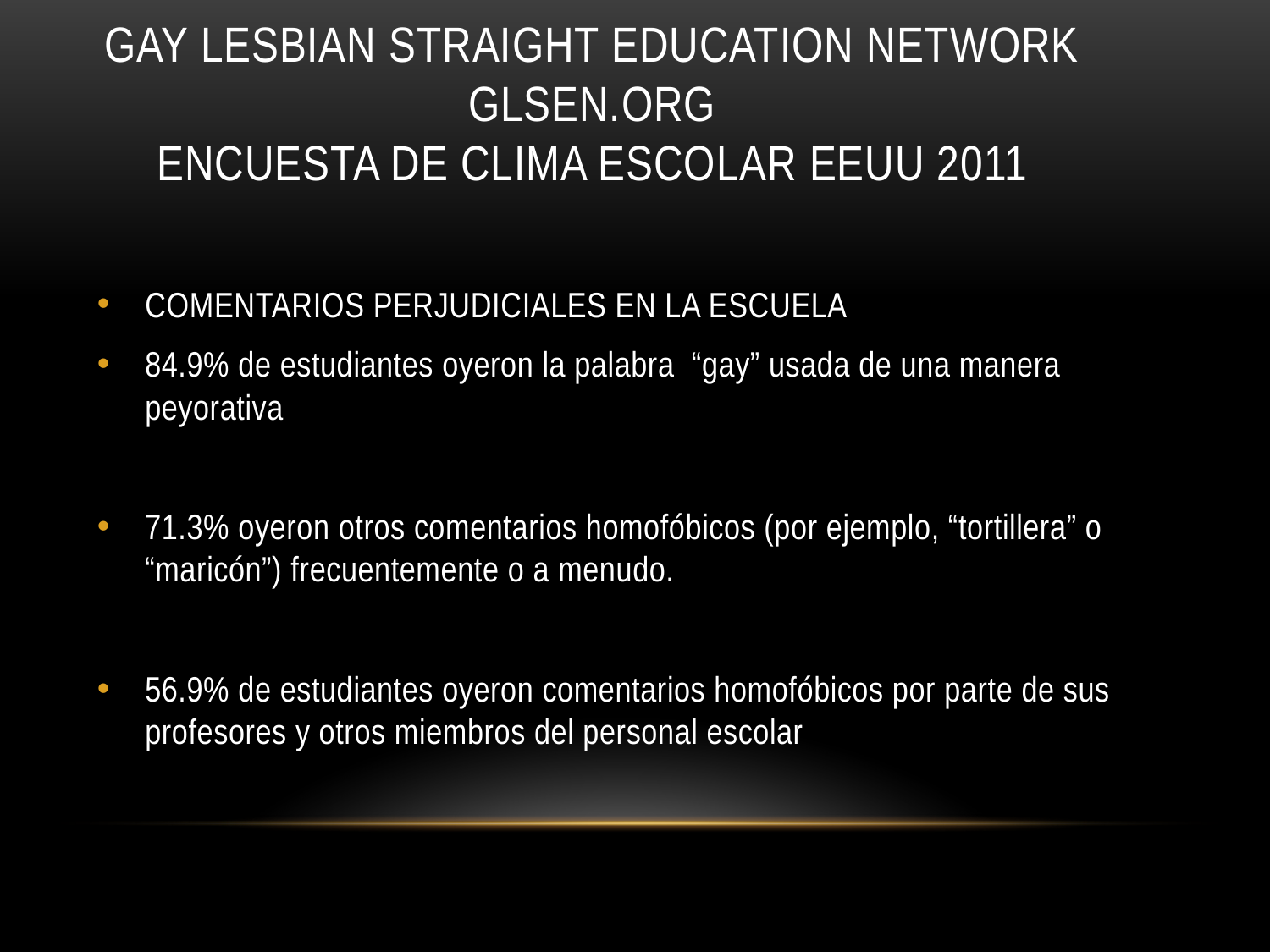

# Gay Lesbian Straight education Network GLSEN.ORG Encuesta De clima escolar EEUU 2011

COMENTARIOS PERJUDICIALES EN LA ESCUELA
84.9% de estudiantes oyeron la palabra  “gay” usada de una manera peyorativa

71.3% oyeron otros comentarios homofóbicos (por ejemplo, “tortillera” o “maricón”) frecuentemente o a menudo.

56.9% de estudiantes oyeron comentarios homofóbicos por parte de sus profesores y otros miembros del personal escolar